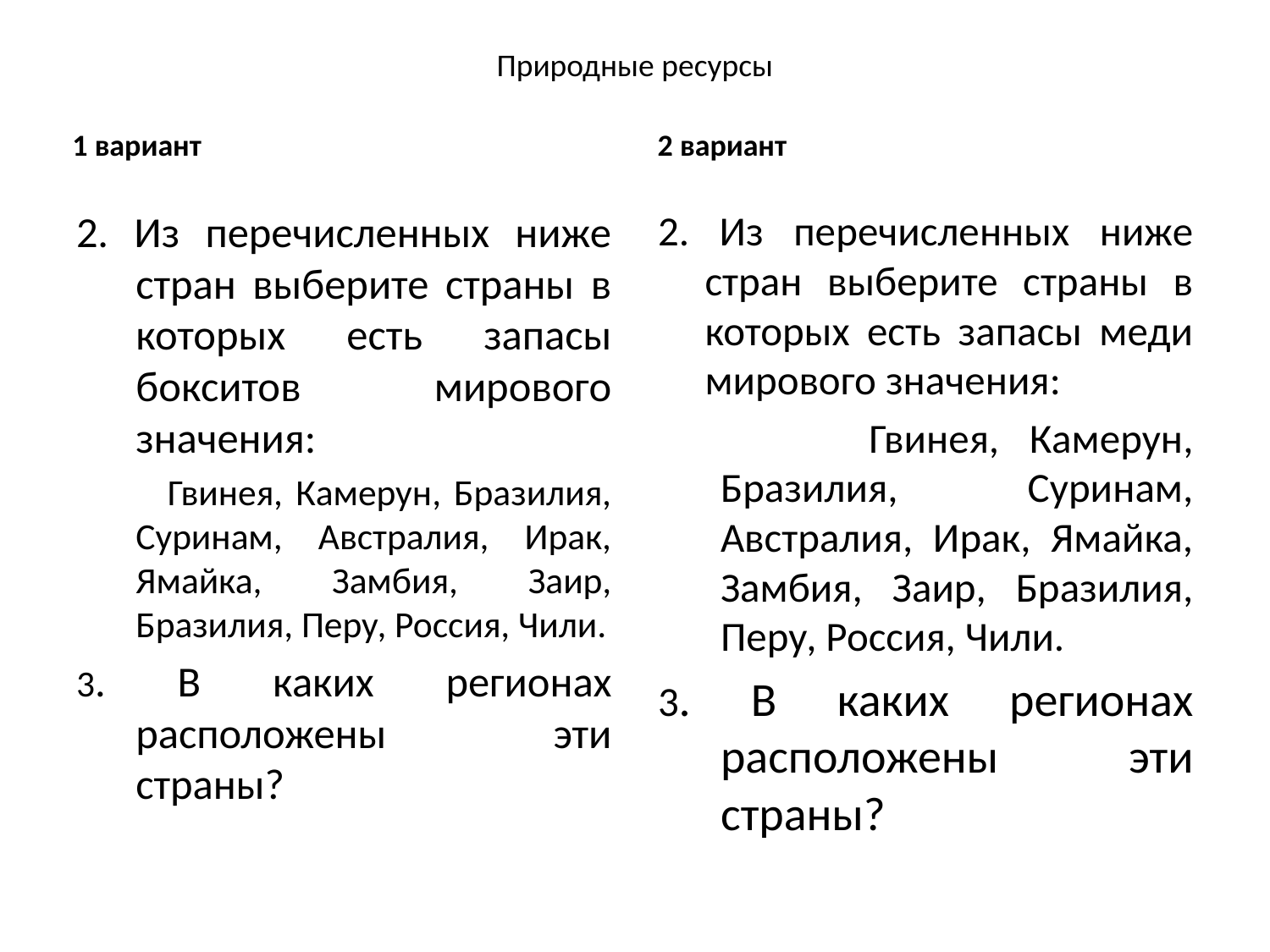

# Природные ресурсы
1 вариант
2 вариант
2. Из перечисленных ниже стран выберите страны в которых есть запасы бокситов мирового значения:
       Гвинея, Камерун, Бразилия, Суринам, Австралия, Ирак, Ямайка, Замбия, Заир, Бразилия, Перу, Россия, Чили.
3. В каких регионах расположены эти страны?

2. Из перечисленных ниже стран выберите страны в которых есть запасы меди мирового значения:
       Гвинея, Камерун, Бразилия, Суринам, Австралия, Ирак, Ямайка, Замбия, Заир, Бразилия, Перу, Россия, Чили.
3. В каких регионах расположены эти страны?